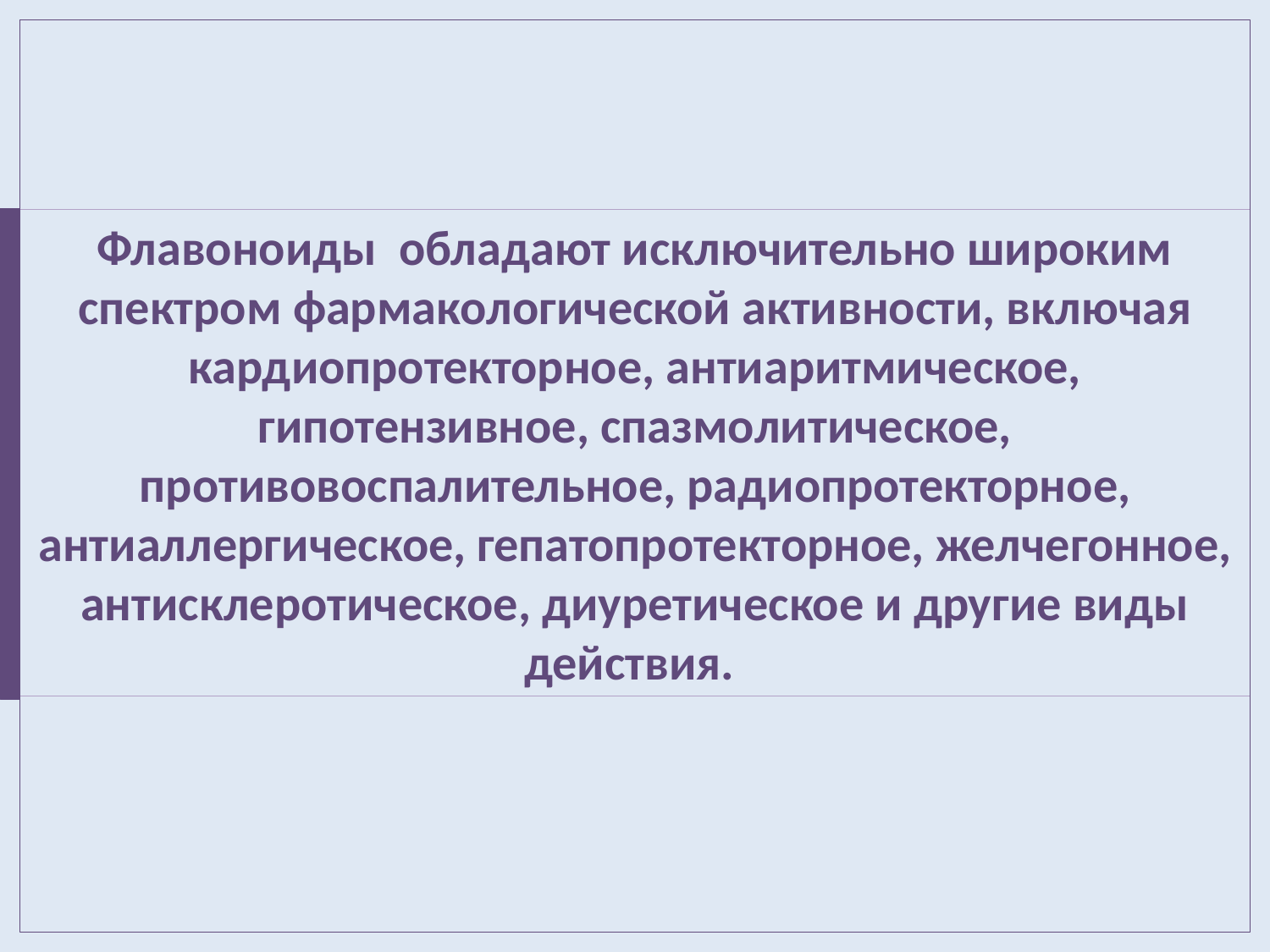

Флавоноиды  обладают исключительно широким спектром фармакологической активности, включая кардиопротекторное, антиаритмическое, гипотензивное, спазмолитическое, противовоспалительное, радиопротекторное, антиаллергическое, гепатопротекторное, желчегонное, антисклеротическое, диуретическое и другие виды действия.